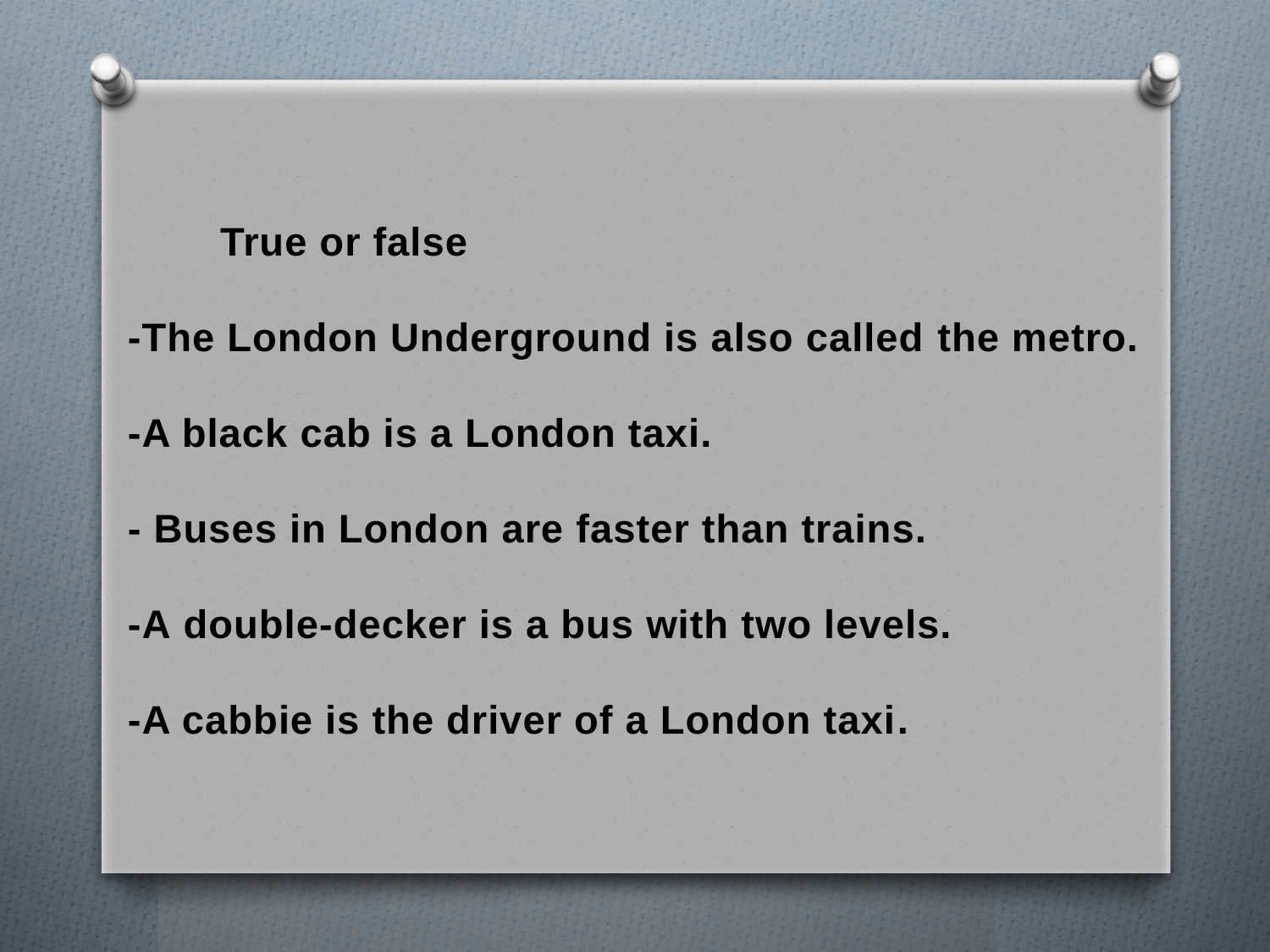

True or false
-The London Underground is also called the metro.
-A black cab is a London taxi.
- Buses in London are faster than trains.
-A double-decker is a bus with two levels.
-A cabbie is the driver of a London taxi.